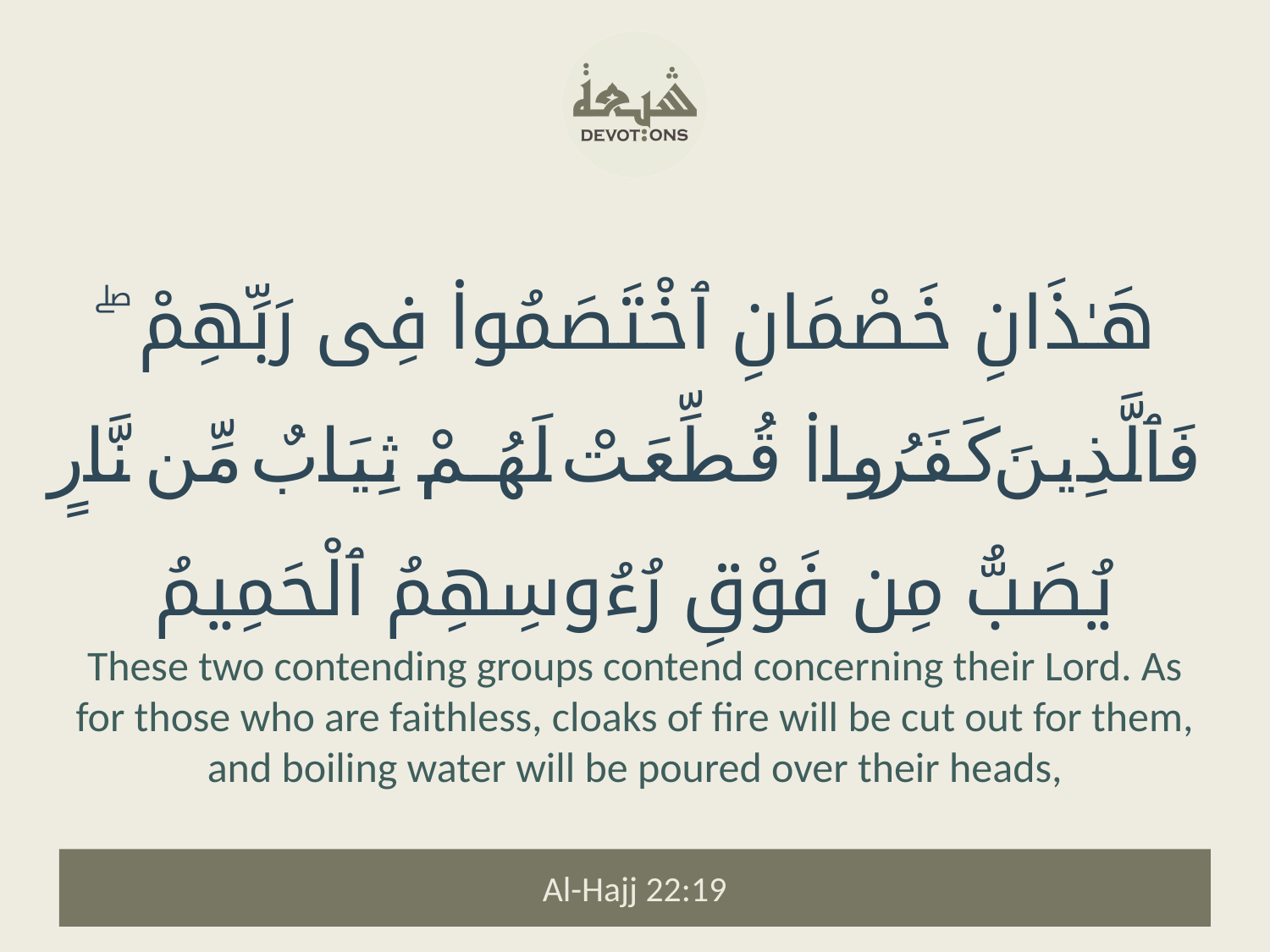

هَـٰذَانِ خَصْمَانِ ٱخْتَصَمُوا۟ فِى رَبِّهِمْ ۖ فَٱلَّذِينَ كَفَرُوا۟ قُطِّعَتْ لَهُمْ ثِيَابٌ مِّن نَّارٍ يُصَبُّ مِن فَوْقِ رُءُوسِهِمُ ٱلْحَمِيمُ
These two contending groups contend concerning their Lord. As for those who are faithless, cloaks of fire will be cut out for them, and boiling water will be poured over their heads,
Al-Hajj 22:19